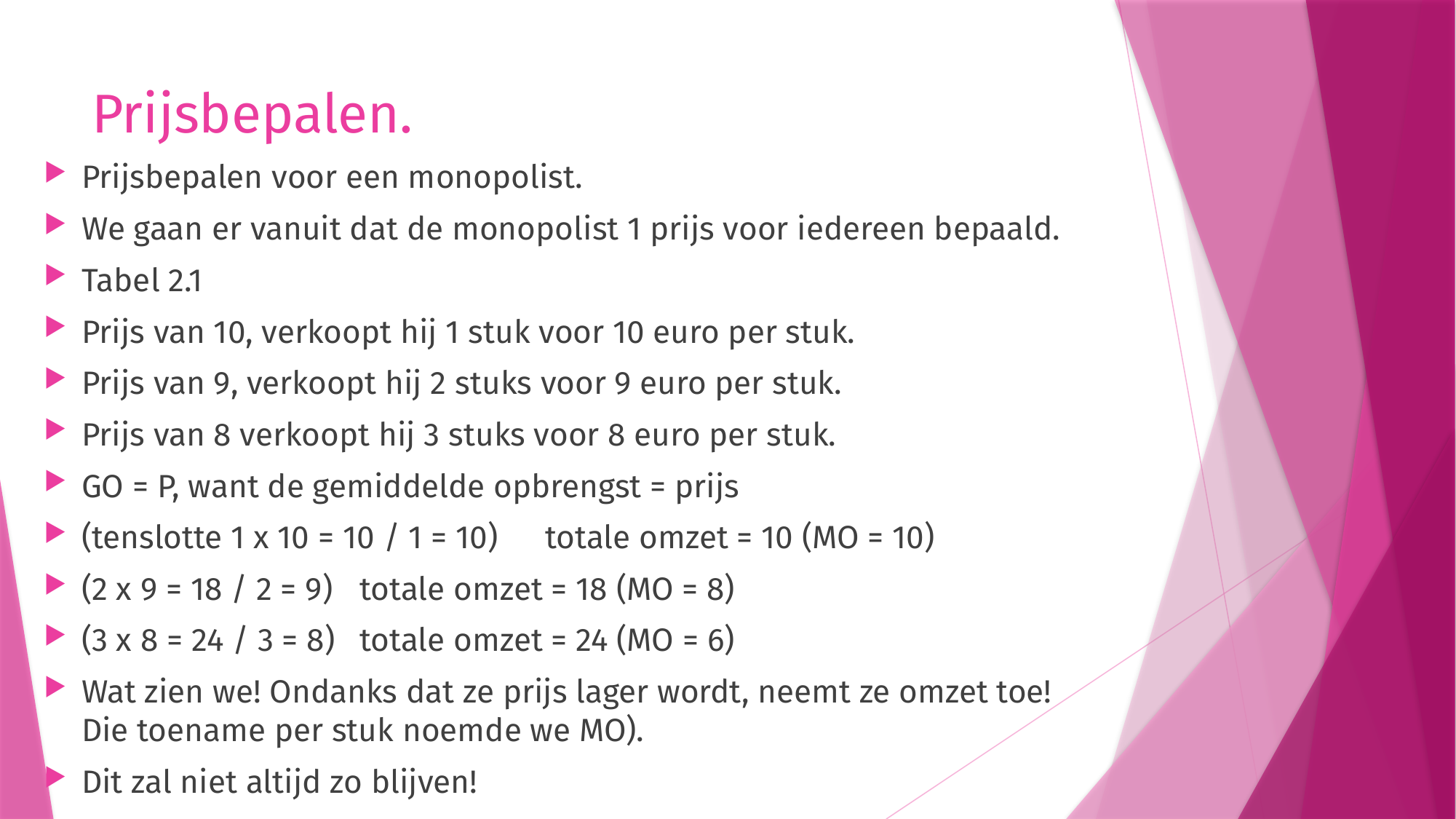

# Prijsbepalen.
Prijsbepalen voor een monopolist.
We gaan er vanuit dat de monopolist 1 prijs voor iedereen bepaald.
Tabel 2.1
Prijs van 10, verkoopt hij 1 stuk voor 10 euro per stuk.
Prijs van 9, verkoopt hij 2 stuks voor 9 euro per stuk.
Prijs van 8 verkoopt hij 3 stuks voor 8 euro per stuk.
GO = P, want de gemiddelde opbrengst = prijs
(tenslotte 1 x 10 = 10 / 1 = 10)	totale omzet = 10 (MO = 10)
(2 x 9 = 18 / 2 = 9)				totale omzet = 18 (MO = 8)
(3 x 8 = 24 / 3 = 8)				totale omzet = 24 (MO = 6)
Wat zien we! Ondanks dat ze prijs lager wordt, neemt ze omzet toe! Die toename per stuk noemde we MO).
Dit zal niet altijd zo blijven!